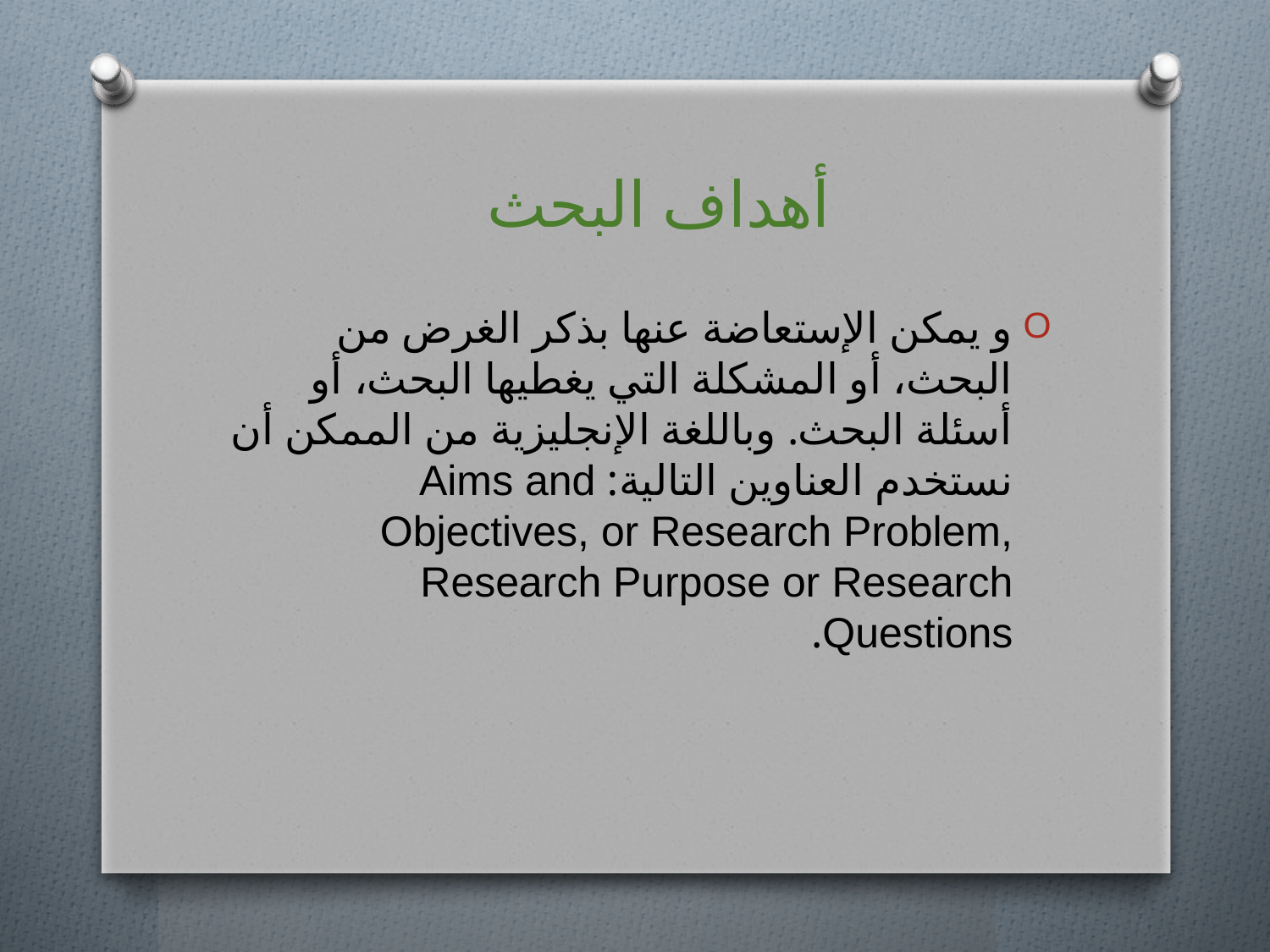

# أهداف البحث
و يمكن الإستعاضة عنها بذكر الغرض من البحث، أو المشكلة التي يغطيها البحث، أو أسئلة البحث. وباللغة الإنجليزية من الممكن أن نستخدم العناوين التالية: Aims and Objectives, or Research Problem, Research Purpose or Research Questions.